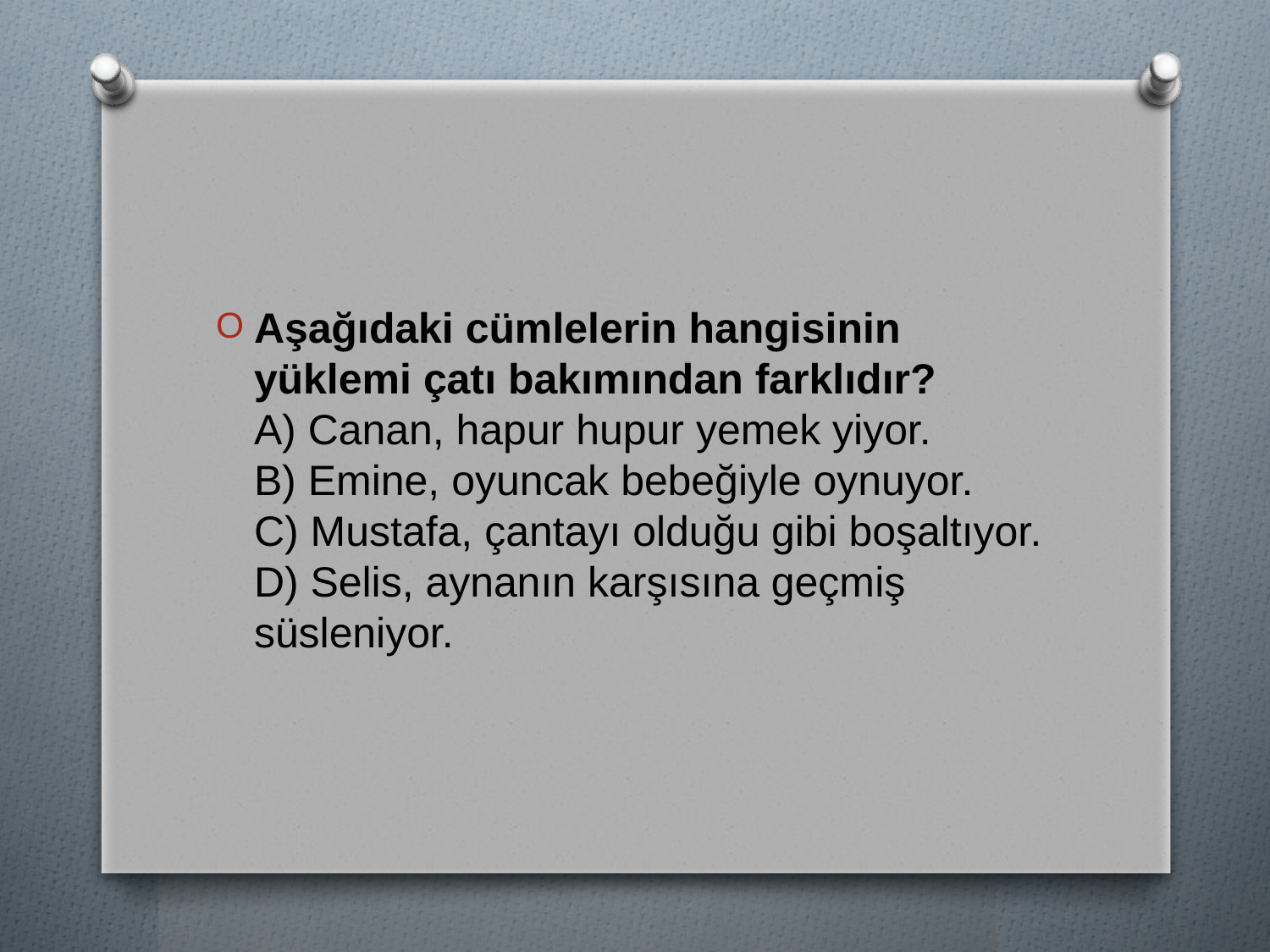

#
Aşağıdaki cümlelerin hangisinin yüklemi çatı bakımından farklıdır?
A) Canan, hapur hupur yemek yiyor.
B) Emine, oyuncak bebeğiyle oynuyor.
C) Mustafa, çantayı olduğu gibi boşaltıyor.
D) Selis, aynanın karşısına geçmiş süsleniyor.